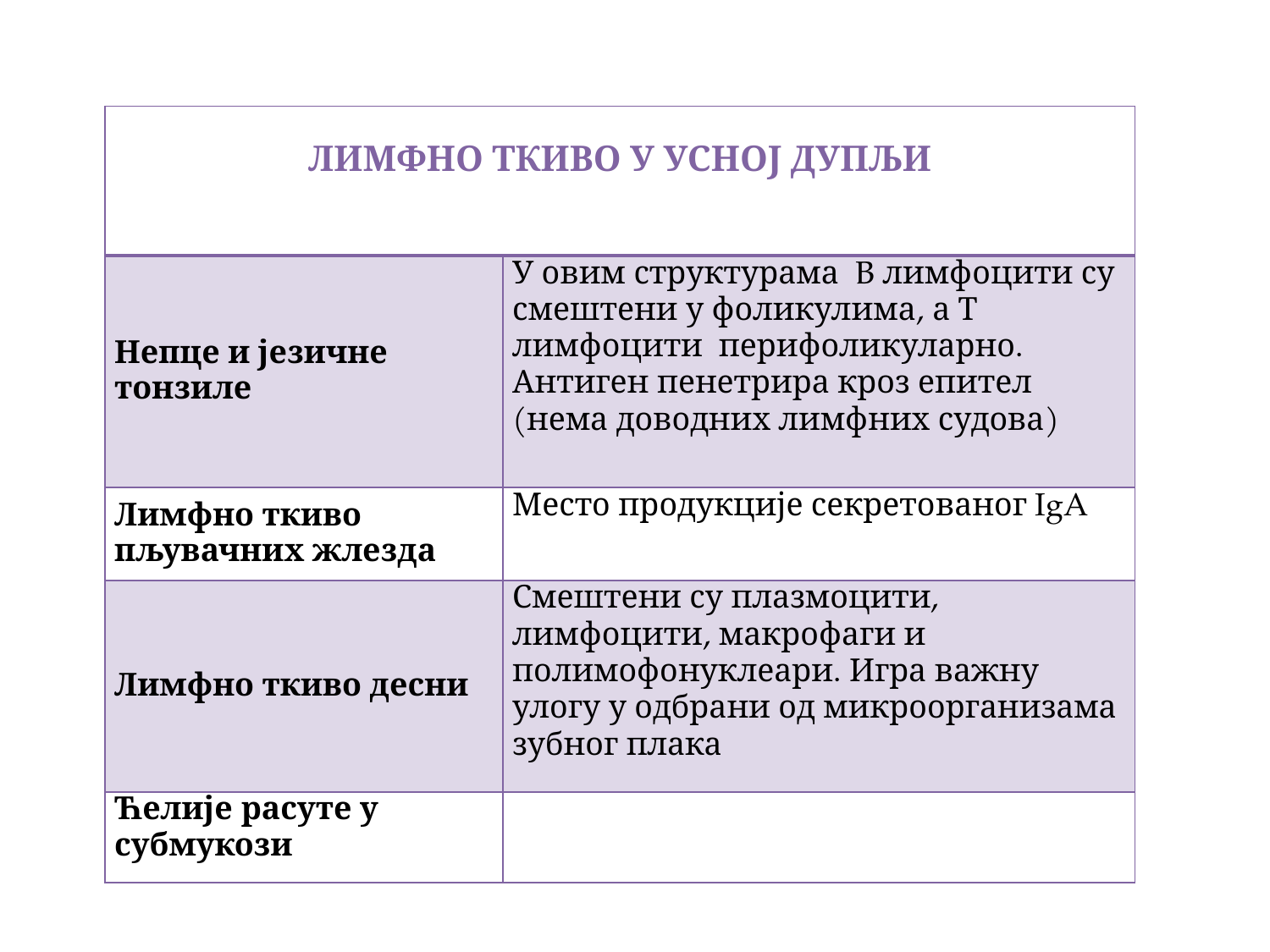

| ЛИМФНО ТКИВО У УСНОЈ ДУПЉИ |  |
| --- | --- |
| Непце и језичне тонзиле | У овим структурама B лимфоцити су смештени у фоликулима, а Т лимфоцити перифоликуларно. Антиген пенетрира кроз епител (нема доводних лимфних судова) |
| Лимфно ткиво пљувачних жлезда | Место продукције секретованог IgA |
| Лимфно ткиво десни | Смештени су плазмоцити, лимфоцити, макрофаги и полимофонуклеари. Игра важну улогу у одбрани од микроорганизама зубног плака |
| Ћелије расуте у субмукози |  |